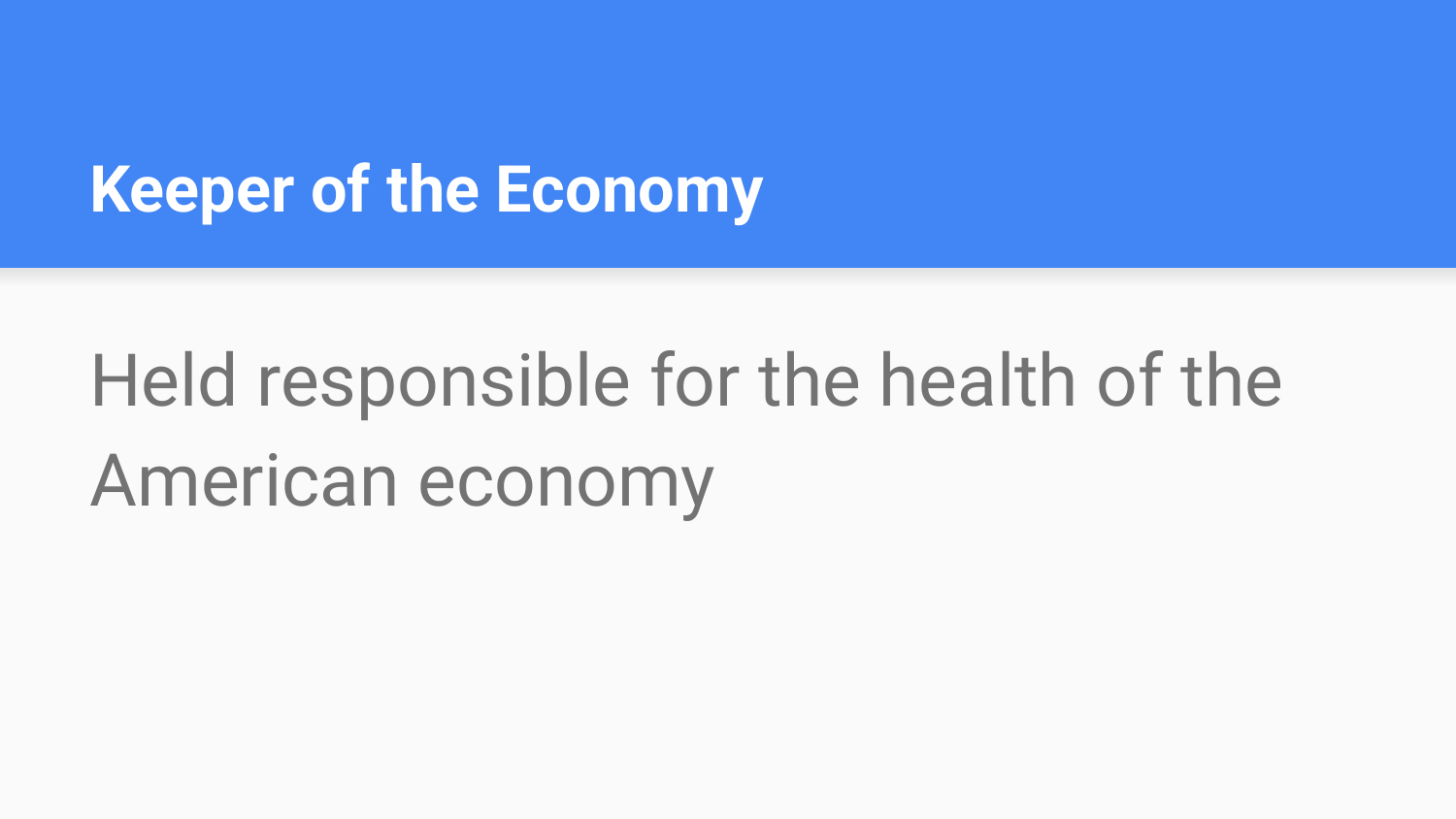

# Keeper of the Economy
Held responsible for the health of the American economy